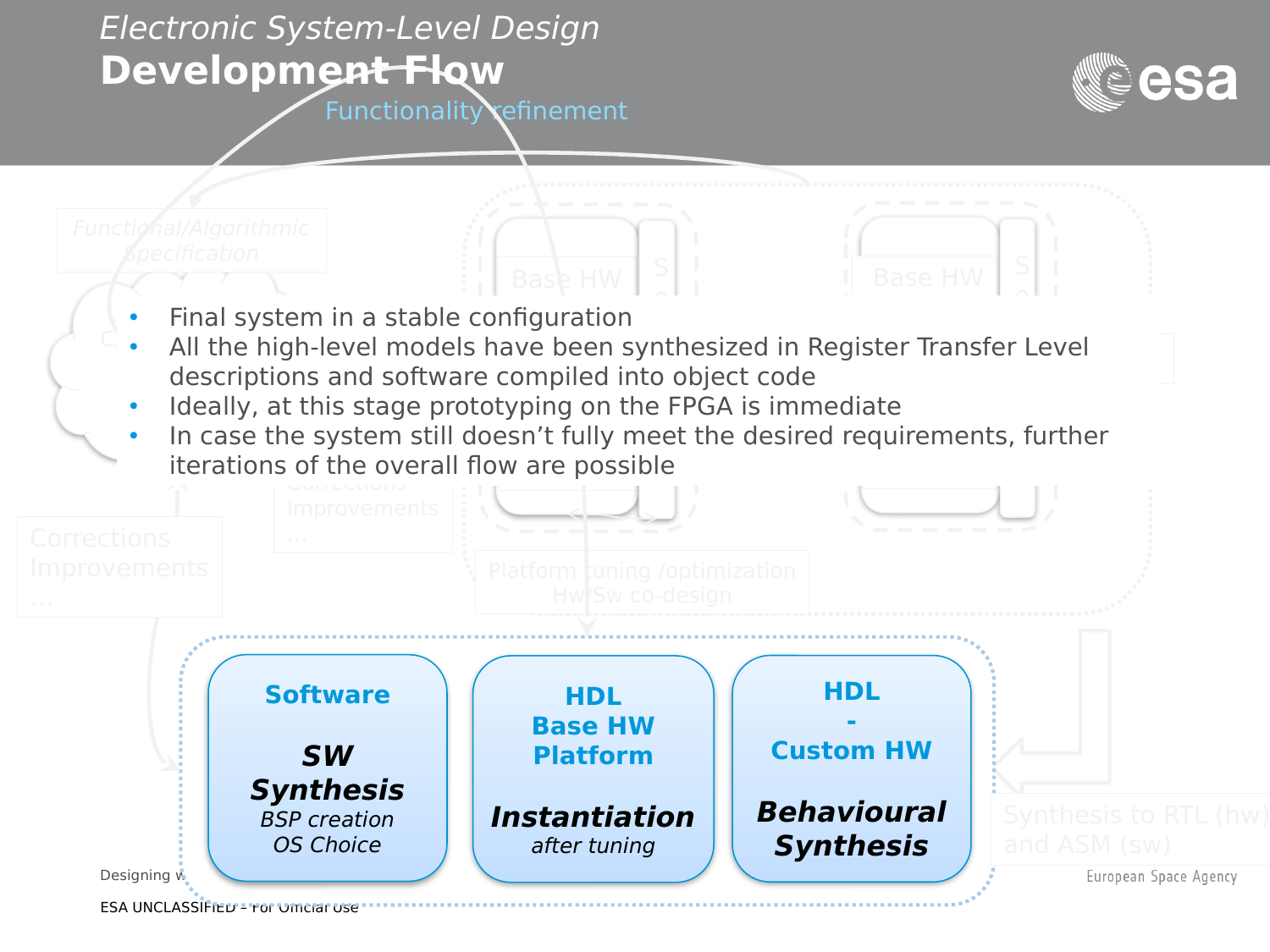

# Electronic System-Level Design Development Flow
Functionality refinement

 Base HW
Platform
Custom HW models
Software

Base HW
Platform
Custom HW models
Software
Functional/Algorithmic Specification
UML SySML
C/C++ AADL SystemC Matlab Simulink
Final system in a stable configuration
All the high-level models have been synthesized in Register Transfer Level descriptions and software compiled into object code
Ideally, at this stage prototyping on the FPGA is immediate
In case the system still doesn’t fully meet the desired requirements, further iterations of the overall flow are possible
……
Hw/Sw initial partitioning
Model
Refinement

Design Space Exploration
Corrections
Improvements
…
Corrections
Improvements
…
Platform tuning /optimization
Hw/Sw co-design

Software

SW Synthesis
BSP creation
OS Choice
HDL
-
Custom HW

Behavioural
Synthesis

HDL
Base HW Platform

Instantiation after tuning
Synthesis to RTL (hw)
and ASM (sw)